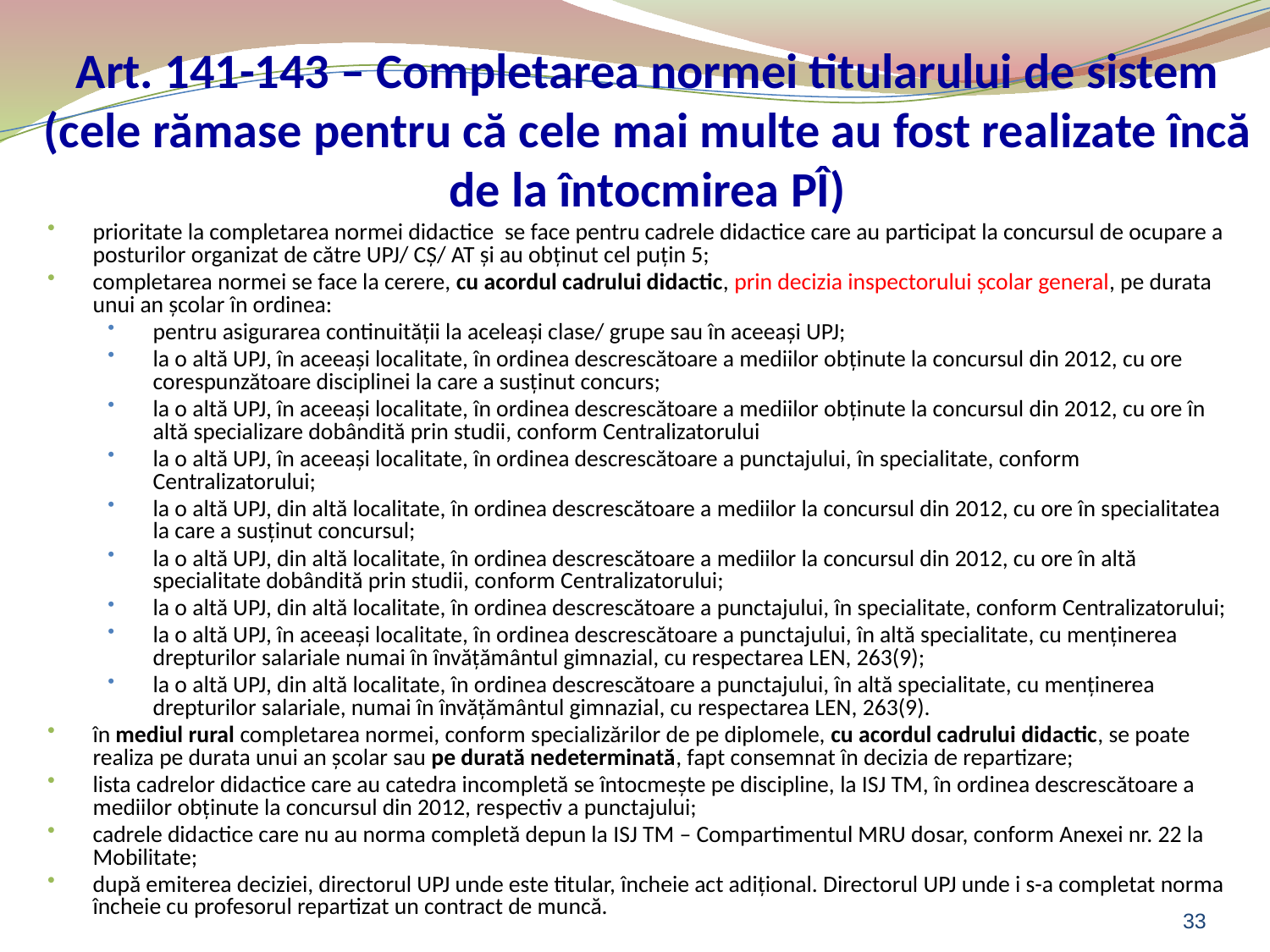

# Art. 141-143 – Completarea normei titularului de sistem (cele rămase pentru că cele mai multe au fost realizate încă de la întocmirea PÎ)
prioritate la completarea normei didactice  se face pentru cadrele didactice care au participat la concursul de ocupare a posturilor organizat de către UPJ/ CŞ/ AT şi au obţinut cel puţin 5;
completarea normei se face la cerere, cu acordul cadrului didactic, prin decizia inspectorului şcolar general, pe durata unui an şcolar în ordinea:
pentru asigurarea continuităţii la aceleaşi clase/ grupe sau în aceeaşi UPJ;
la o altă UPJ, în aceeaşi localitate, în ordinea descrescătoare a mediilor obţinute la concursul din 2012, cu ore corespunzătoare disciplinei la care a susţinut concurs;
la o altă UPJ, în aceeaşi localitate, în ordinea descrescătoare a mediilor obţinute la concursul din 2012, cu ore în altă specializare dobândită prin studii, conform Centralizatorului
la o altă UPJ, în aceeaşi localitate, în ordinea descrescătoare a punctajului, în specialitate, conform Centralizatorului;
la o altă UPJ, din altă localitate, în ordinea descrescătoare a mediilor la concursul din 2012, cu ore în specialitatea la care a susţinut concursul;
la o altă UPJ, din altă localitate, în ordinea descrescătoare a mediilor la concursul din 2012, cu ore în altă specialitate dobândită prin studii, conform Centralizatorului;
la o altă UPJ, din altă localitate, în ordinea descrescătoare a punctajului, în specialitate, conform Centralizatorului;
la o altă UPJ, în aceeaşi localitate, în ordinea descrescătoare a punctajului, în altă specialitate, cu menţinerea drepturilor salariale numai în învăţământul gimnazial, cu respectarea LEN, 263(9);
la o altă UPJ, din altă localitate, în ordinea descrescătoare a punctajului, în altă specialitate, cu menţinerea drepturilor salariale, numai în învăţământul gimnazial, cu respectarea LEN, 263(9).
în mediul rural completarea normei, conform specializărilor de pe diplomele, cu acordul cadrului didactic, se poate realiza pe durata unui an şcolar sau pe durată nedeterminată, fapt consemnat în decizia de repartizare;
lista cadrelor didactice care au catedra incompletă se întocmeşte pe discipline, la ISJ TM, în ordinea descrescătoare a mediilor obţinute la concursul din 2012, respectiv a punctajului;
cadrele didactice care nu au norma completă depun la ISJ TM – Compartimentul MRU dosar, conform Anexei nr. 22 la Mobilitate;
după emiterea deciziei, directorul UPJ unde este titular, încheie act adiţional. Directorul UPJ unde i s-a completat norma încheie cu profesorul repartizat un contract de muncă.
33